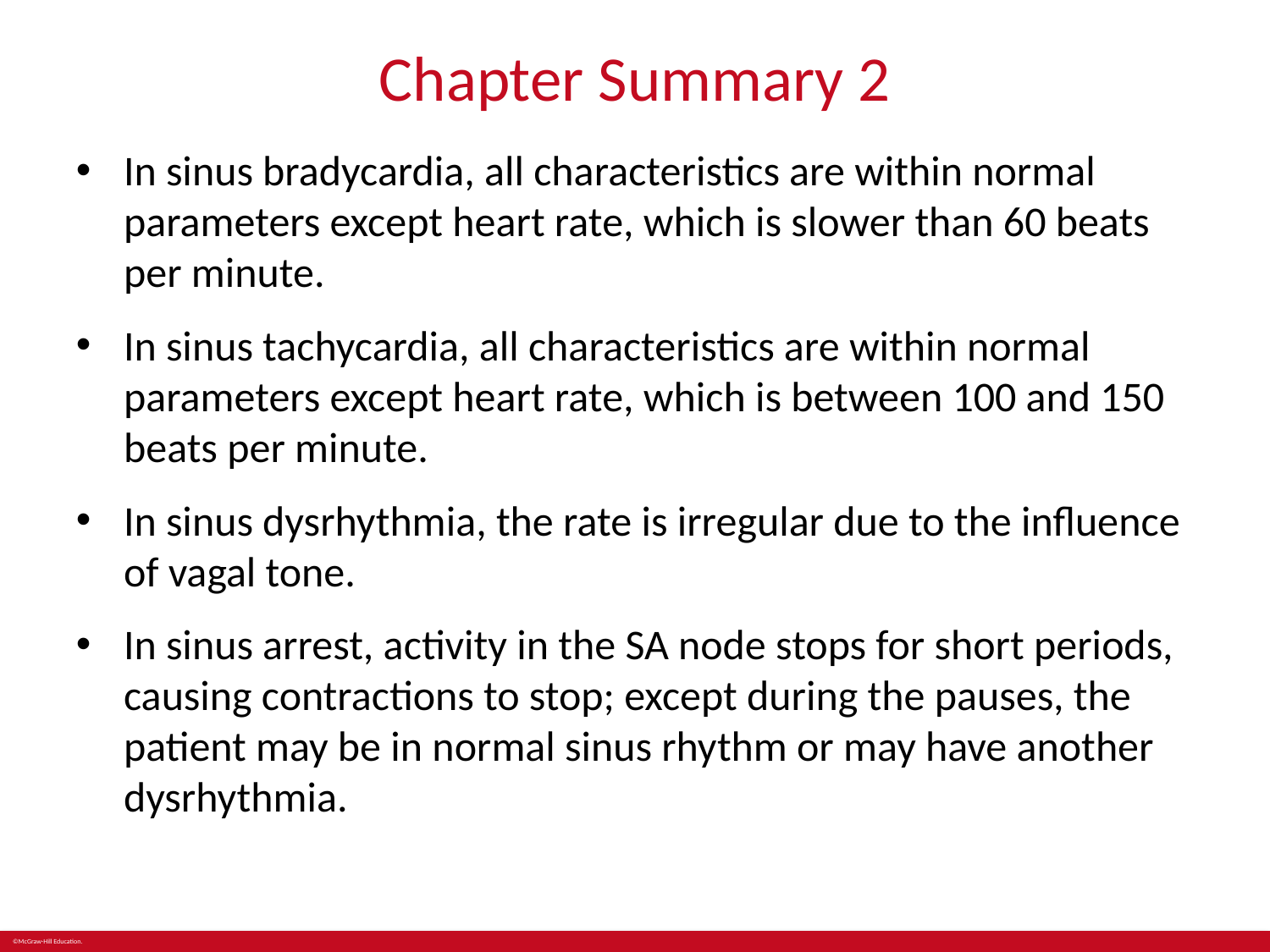

# Chapter Summary 2 2
In sinus bradycardia, all characteristics are within normal parameters except heart rate, which is slower than 60 beats per minute.
In sinus tachycardia, all characteristics are within normal parameters except heart rate, which is between 100 and 150 beats per minute.
In sinus dysrhythmia, the rate is irregular due to the influence of vagal tone.
In sinus arrest, activity in the SA node stops for short periods, causing contractions to stop; except during the pauses, the patient may be in normal sinus rhythm or may have another dysrhythmia.